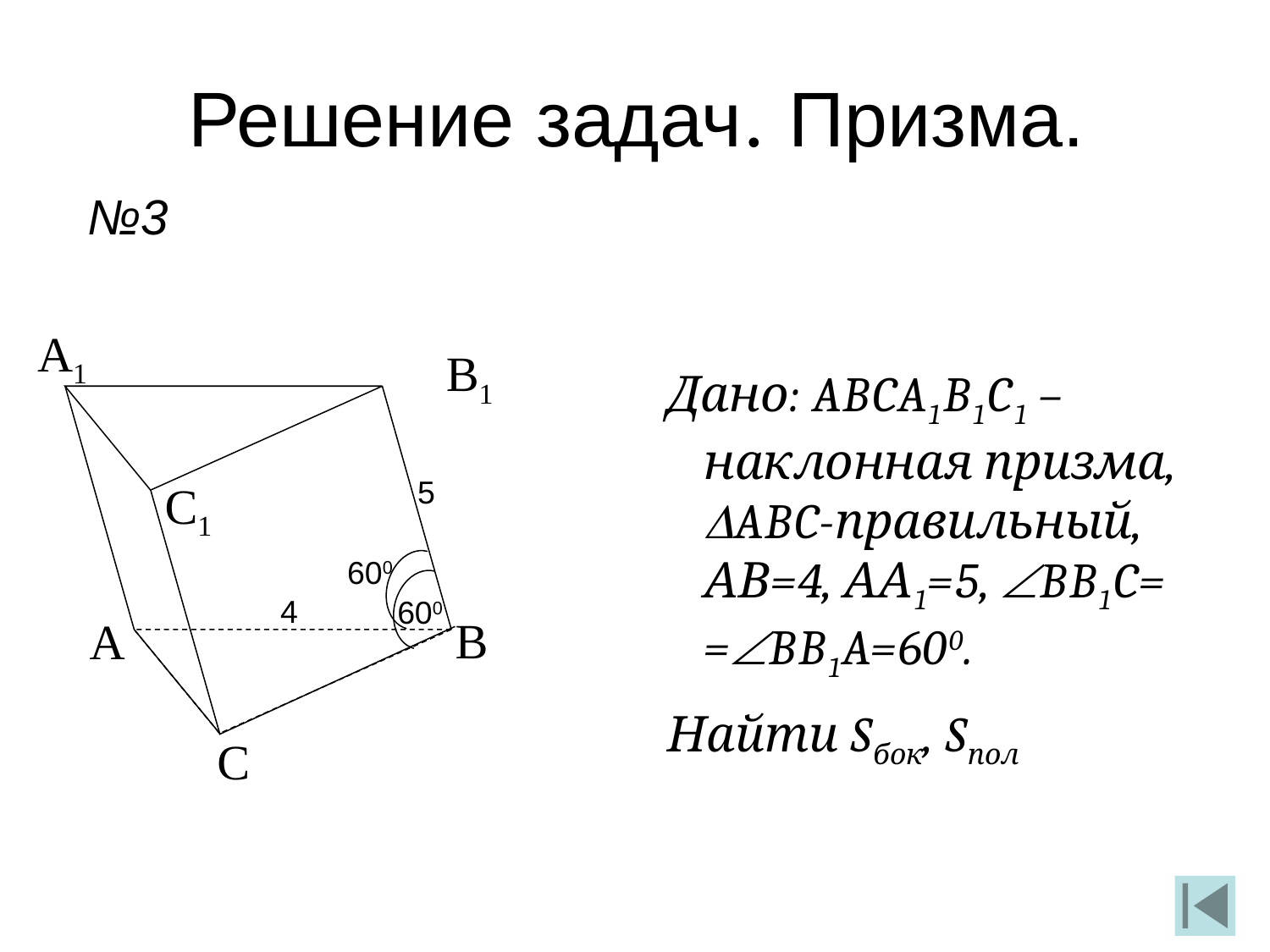

Решение задач. Призма.
№3
А1
B1
Дано: ABCA1B1C1 – наклонная призма, ΔABC-правильный,
АВ=4, АА1=5, ∠BB1C= =∠BB1A=600.
Найти Sбок, Sпол

5
C1
600

4
600
В
А

С